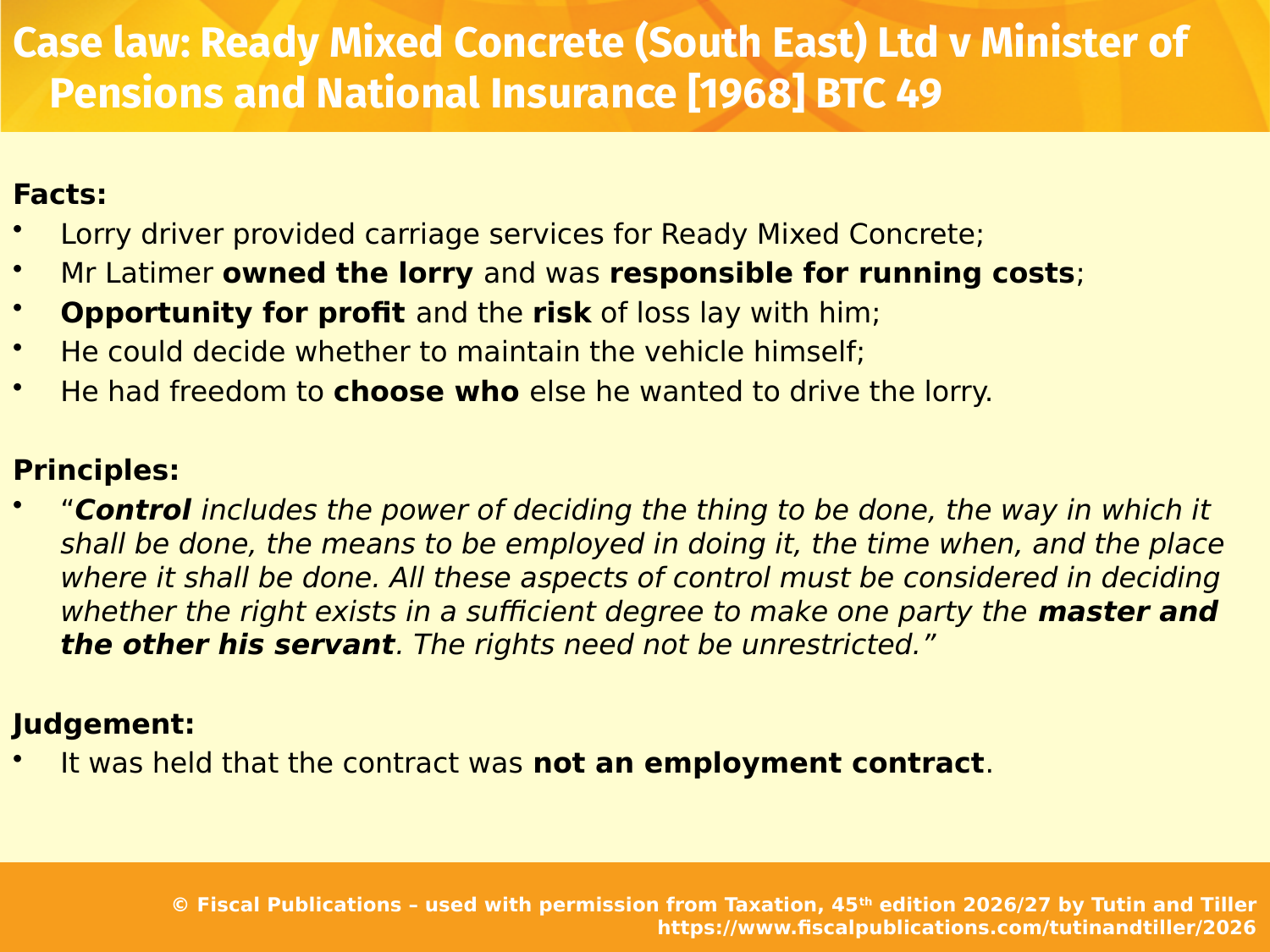

# Case law: Ready Mixed Concrete (South East) Ltd v Minister of Pensions and National Insurance [1968] BTC 49

Facts:
Lorry driver provided carriage services for Ready Mixed Concrete;
Mr Latimer owned the lorry and was responsible for running costs;
Opportunity for profit and the risk of loss lay with him;
He could decide whether to maintain the vehicle himself;
He had freedom to choose who else he wanted to drive the lorry.

Principles:
“Control includes the power of deciding the thing to be done, the way in which it shall be done, the means to be employed in doing it, the time when, and the place where it shall be done. All these aspects of control must be considered in deciding whether the right exists in a sufficient degree to make one party the master and the other his servant. The rights need not be unrestricted.”

Judgement:
It was held that the contract was not an employment contract.